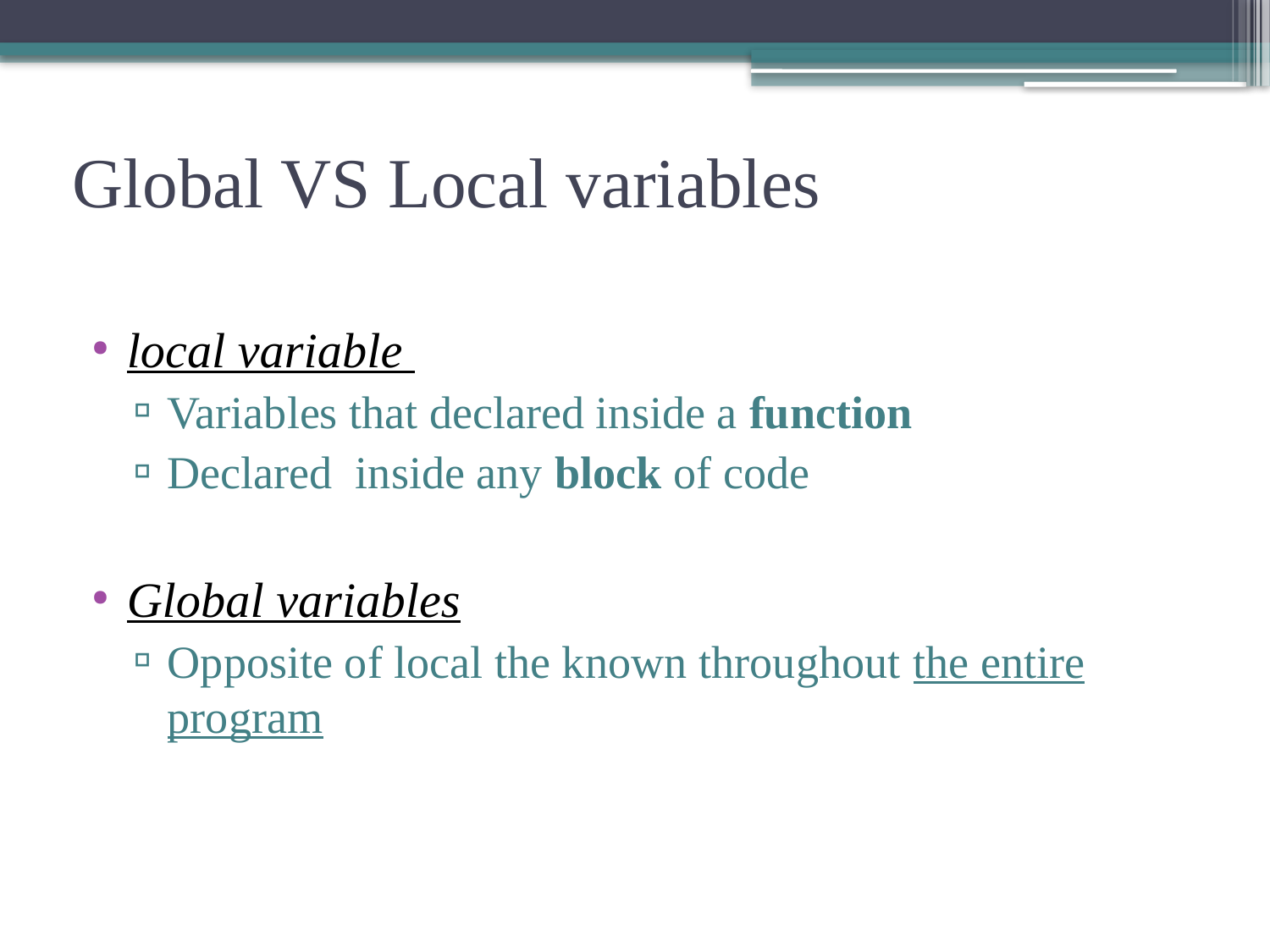

# Global VS Local variables
local variable
Variables that declared inside a function
Declared  inside any block of code

Global variables
Opposite of local the known throughout the entire program